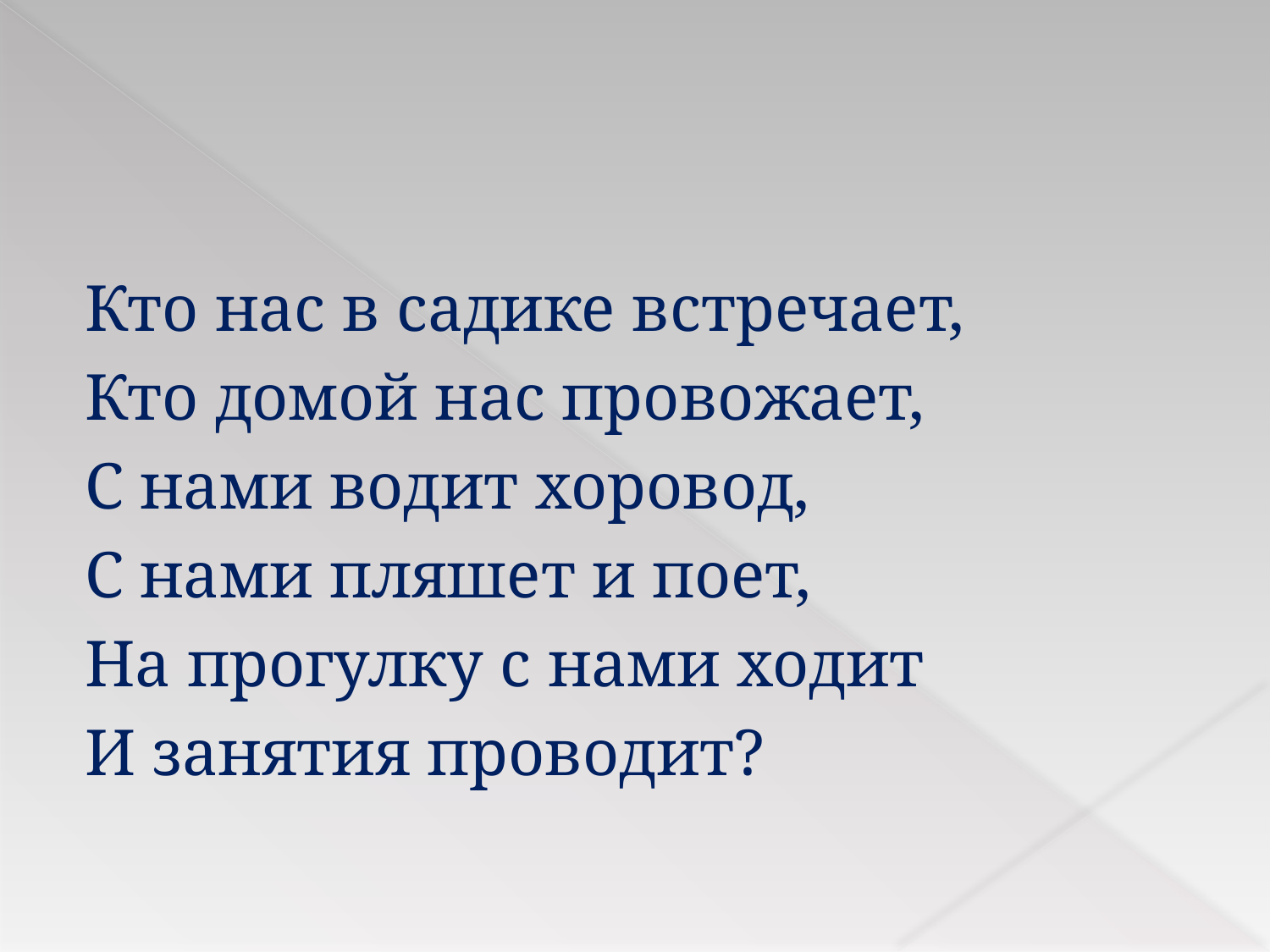

Кто нас в садике встречает,
Кто домой нас провожает,
С нами водит хоровод,
С нами пляшет и поет,
На прогулку с нами ходит
И занятия проводит?